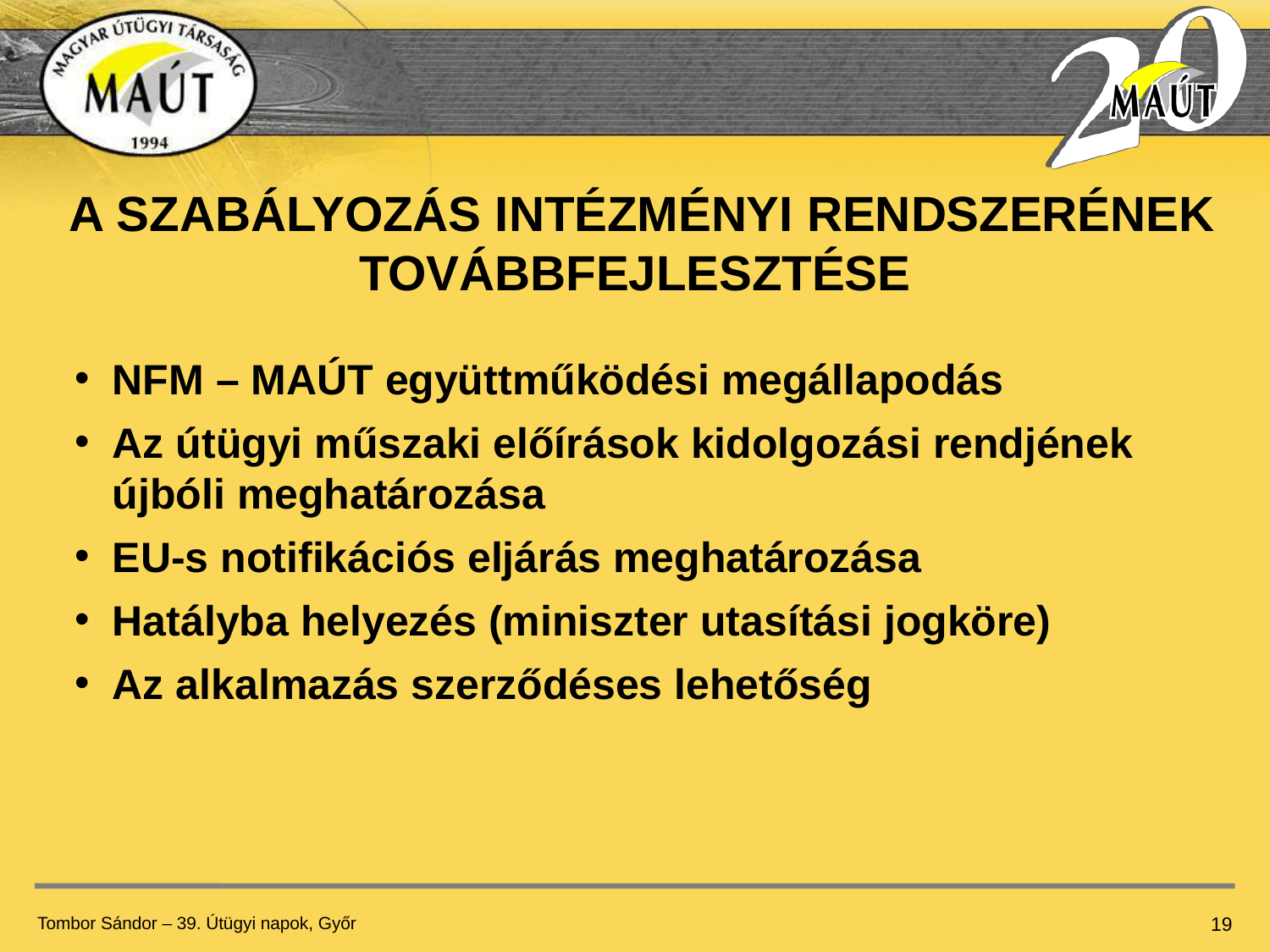

A SZABÁLYOZÁS INTÉZMÉNYI RENDSZERÉNEK TOVÁBBFEJLESZTÉSE
NFM – MAÚT együttműködési megállapodás
Az útügyi műszaki előírások kidolgozási rendjének újbóli meghatározása
EU-s notifikációs eljárás meghatározása
Hatályba helyezés (miniszter utasítási jogköre)
Az alkalmazás szerződéses lehetőség